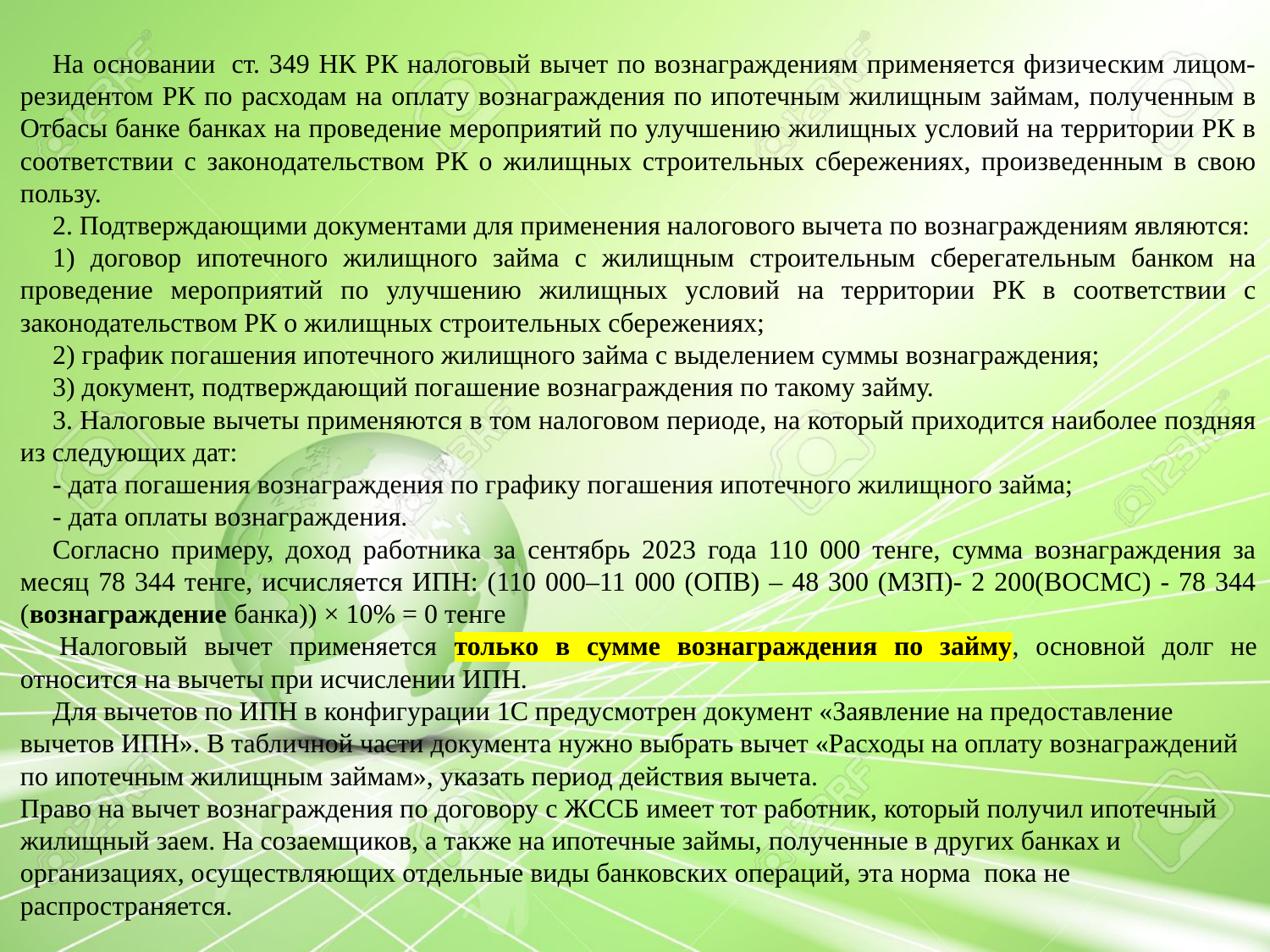

На основании  ст. 349 НК РК налоговый вычет по вознаграждениям применяется физическим лицом-резидентом РК по расходам на оплату вознаграждения по ипотечным жилищным займам, полученным в Отбасы банке банках на проведение мероприятий по улучшению жилищных условий на территории РК в соответствии с законодательством РК о жилищных строительных сбережениях, произведенным в свою пользу.
2. Подтверждающими документами для применения налогового вычета по вознаграждениям являются:
1) договор ипотечного жилищного займа с жилищным строительным сберегательным банком на проведение мероприятий по улучшению жилищных условий на территории РК в соответствии с законодательством РК о жилищных строительных сбережениях;
2) график погашения ипотечного жилищного займа с выделением суммы вознаграждения;
3) документ, подтверждающий погашение вознаграждения по такому займу.
3. Налоговые вычеты применяются в том налоговом периоде, на который приходится наиболее поздняя из следующих дат:
- дата погашения вознаграждения по графику погашения ипотечного жилищного займа;
- дата оплаты вознаграждения.
Согласно примеру, доход работника за сентябрь 2023 года 110 000 тенге, сумма вознаграждения за месяц 78 344 тенге, исчисляется ИПН: (110 000–11 000 (ОПВ) – 48 300 (МЗП)- 2 200(ВОСМС) - 78 344 (вознаграждение банка)) × 10% = 0 тенге
 Налоговый вычет применяется только в сумме вознаграждения по займу, основной долг не относится на вычеты при исчислении ИПН.
Для вычетов по ИПН в конфигурации 1С предусмотрен документ «Заявление на предоставление вычетов ИПН». В табличной части документа нужно выбрать вычет «Расходы на оплату вознаграждений по ипотечным жилищным займам», указать период действия вычета.
Право на вычет вознаграждения по договору с ЖССБ имеет тот работник, который получил ипотечный жилищный заем. На созаемщиков, а также на ипотечные займы, полученные в других банках и организациях, осуществляющих отдельные виды банковских операций, эта норма  пока не распространяется.